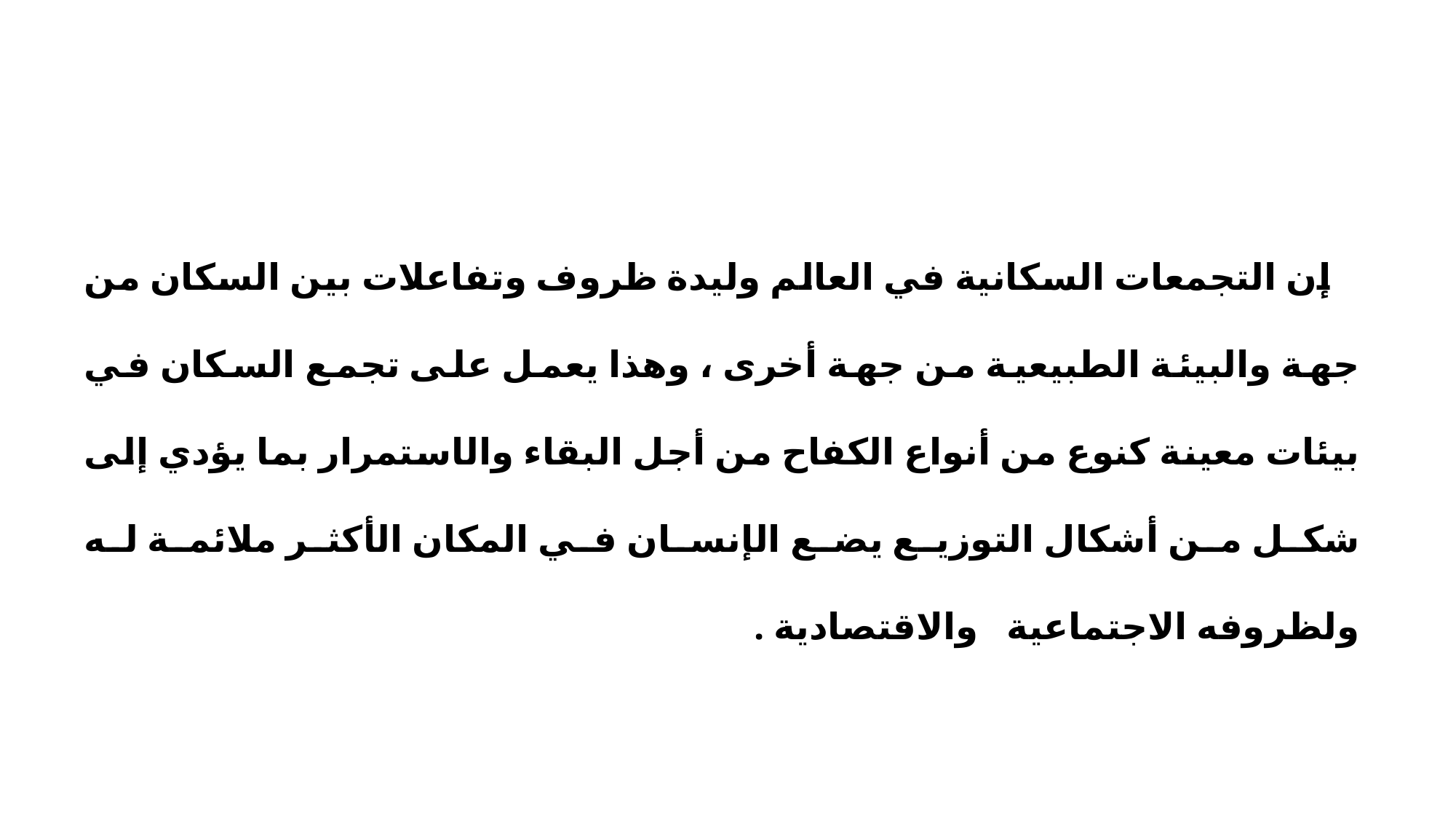

إن التجمعات السكانية في العالم وليدة ظروف وتفاعلات بين السكان من جهة والبيئة الطبيعية من جهة أخرى ، وهذا يعمل على تجمع السكان في بيئات معينة كنوع من أنواع الكفاح من أجل البقاء والاستمرار بما يؤدي إلى شكل من أشكال التوزيع يضع الإنسان في المكان الأكثر ملائمة له ولظروفه الاجتماعية   والاقتصادية .